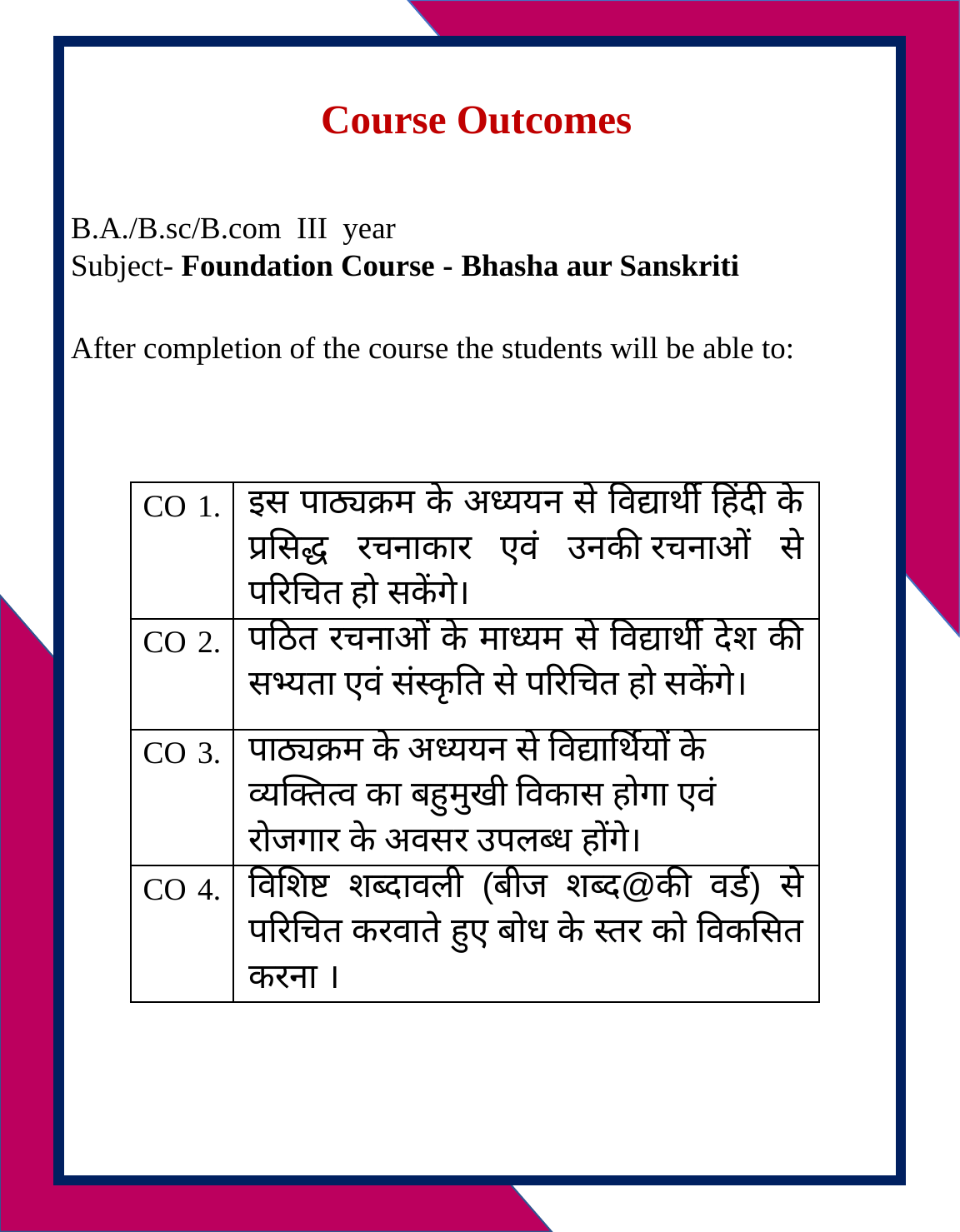

Course Outcomes

B.A./B.sc/B.com  III  year
Subject- Foundation Course - Bhasha aur Sanskriti

After completion of the course the students will be able to:
| CO 1. | इस पाठ्यक्रम के अध्ययन से विद्यार्थी हिंदी के प्रसिद्ध रचनाकार एवं उनकी रचनाओं से परिचित हो सकेंगे। |
| --- | --- |
| CO 2. | पठित रचनाओं के माध्यम से विद्यार्थी देश की सभ्यता एवं संस्कृति से परिचित हो सकेंगे। |
| CO 3. | पाठ्यक्रम के अध्ययन से विद्यार्थियों के व्यक्तित्व का बहुमुखी विकास होगा एवं रोजगार के अवसर उपलब्ध होंगे। |
| CO 4. | विशिष्ट शब्दावली (बीज शब्द@की वर्ड) से परिचित करवाते हुए बोध के स्तर को विकसित करना । |